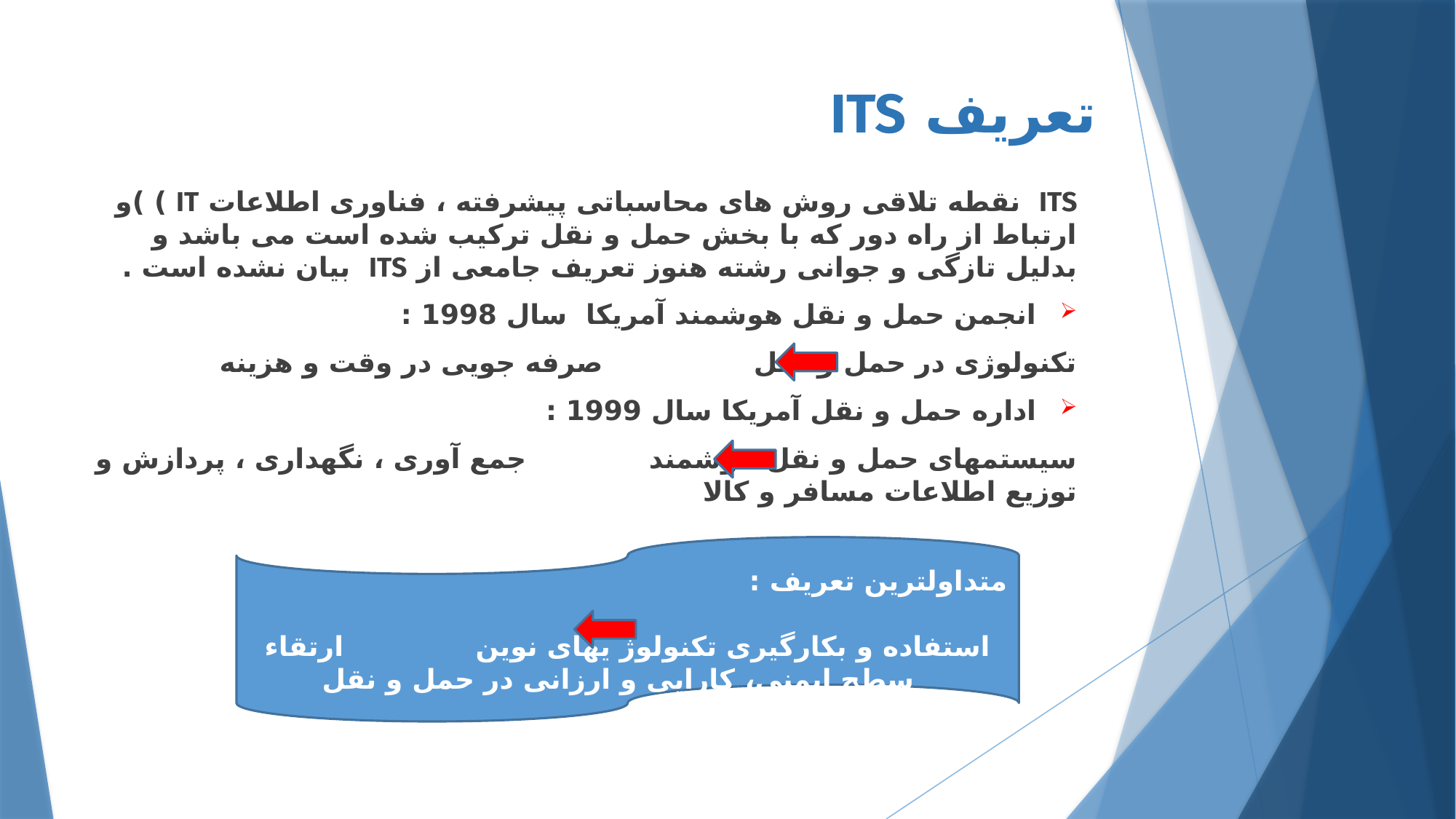

# تعریف ITS
ITS  نقطه تلاقی روش های محاسباتی پیشرفته ، فناوری اطلاعات IT ) )و ارتباط از راه دور که با بخش حمل و نقل ترکیب شده است می باشد و بدلیل تازگی و جوانی رشته هنوز تعریف جامعی از ITS  بیان نشده است .
انجمن حمل و نقل هوشمند آمریکا  سال 1998 :
تکنولوژی در حمل و نقل                صرفه جویی در وقت و هزینه
اداره حمل و نقل آمریکا سال 1999 :
سیستمهای حمل و نقل هوشمند             جمع آوری ، نگهداری ، پردازش و توزیع اطلاعات مسافر و کالا

متداولترین تعریف :
استفاده و بکارگیری تکنولوژ یهای نوین              ارتقاء سطح ایمنی، کارایی و ارزانی در حمل و نقل